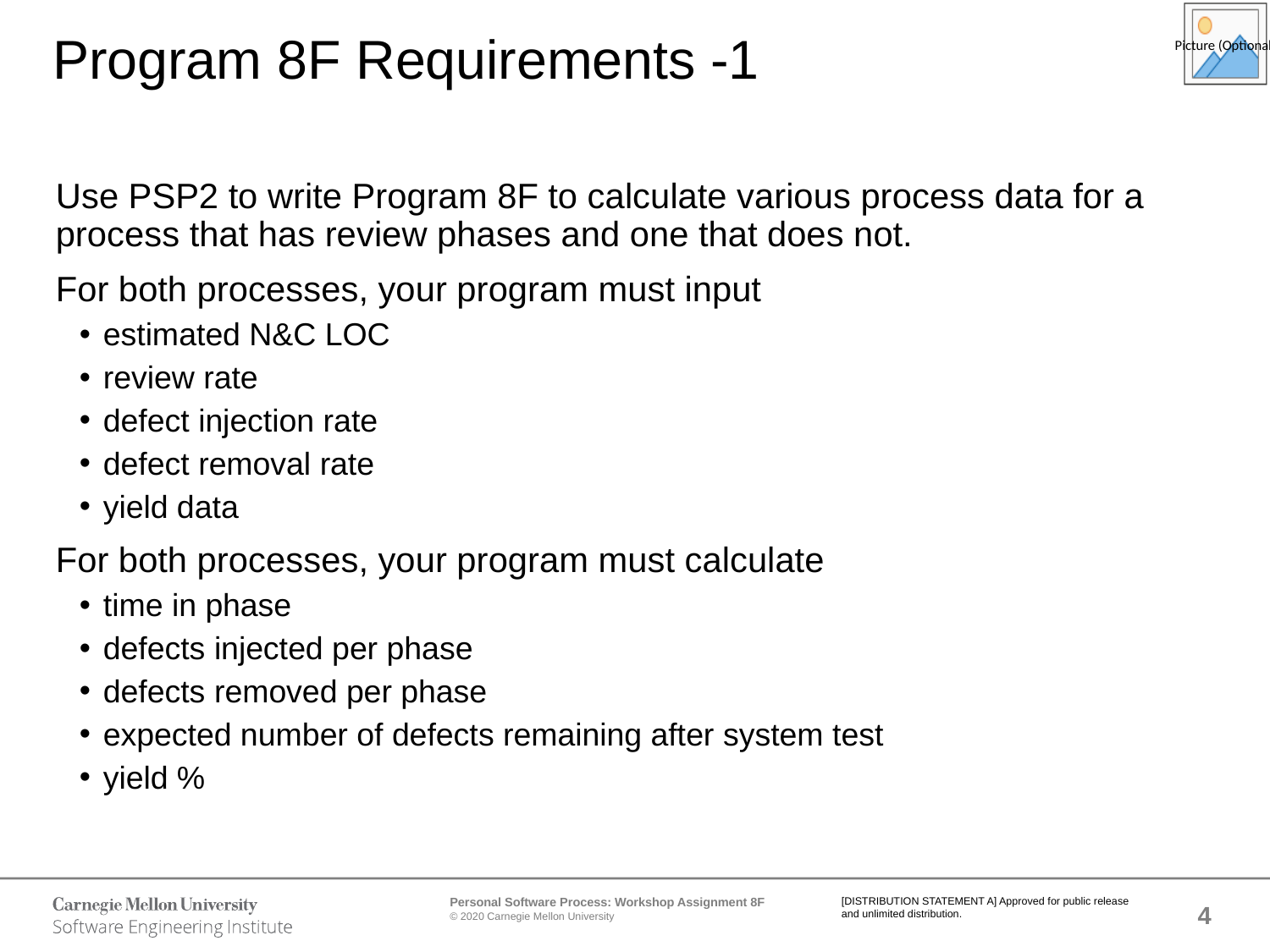

# Program 8F Requirements -1
Use PSP2 to write Program 8F to calculate various process data for a process that has review phases and one that does not.
For both processes, your program must input
estimated N&C LOC
review rate
defect injection rate
defect removal rate
yield data
For both processes, your program must calculate
time in phase
defects injected per phase
defects removed per phase
expected number of defects remaining after system test
yield %